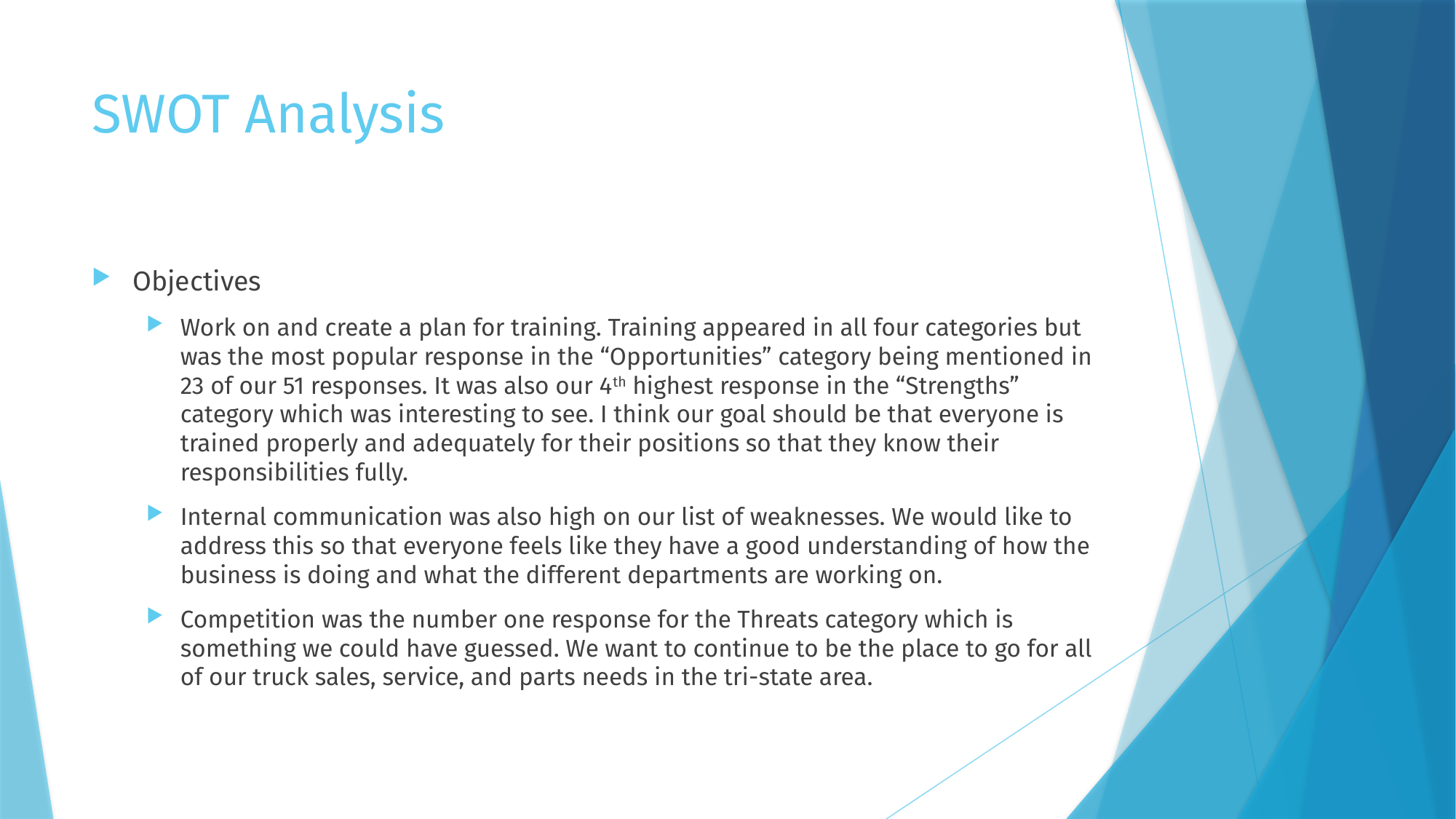

# SWOT Analysis
Objectives
Work on and create a plan for training. Training appeared in all four categories but was the most popular response in the “Opportunities” category being mentioned in 23 of our 51 responses. It was also our 4th highest response in the “Strengths” category which was interesting to see. I think our goal should be that everyone is trained properly and adequately for their positions so that they know their responsibilities fully.
Internal communication was also high on our list of weaknesses. We would like to address this so that everyone feels like they have a good understanding of how the business is doing and what the different departments are working on.
Competition was the number one response for the Threats category which is something we could have guessed. We want to continue to be the place to go for all of our truck sales, service, and parts needs in the tri-state area.